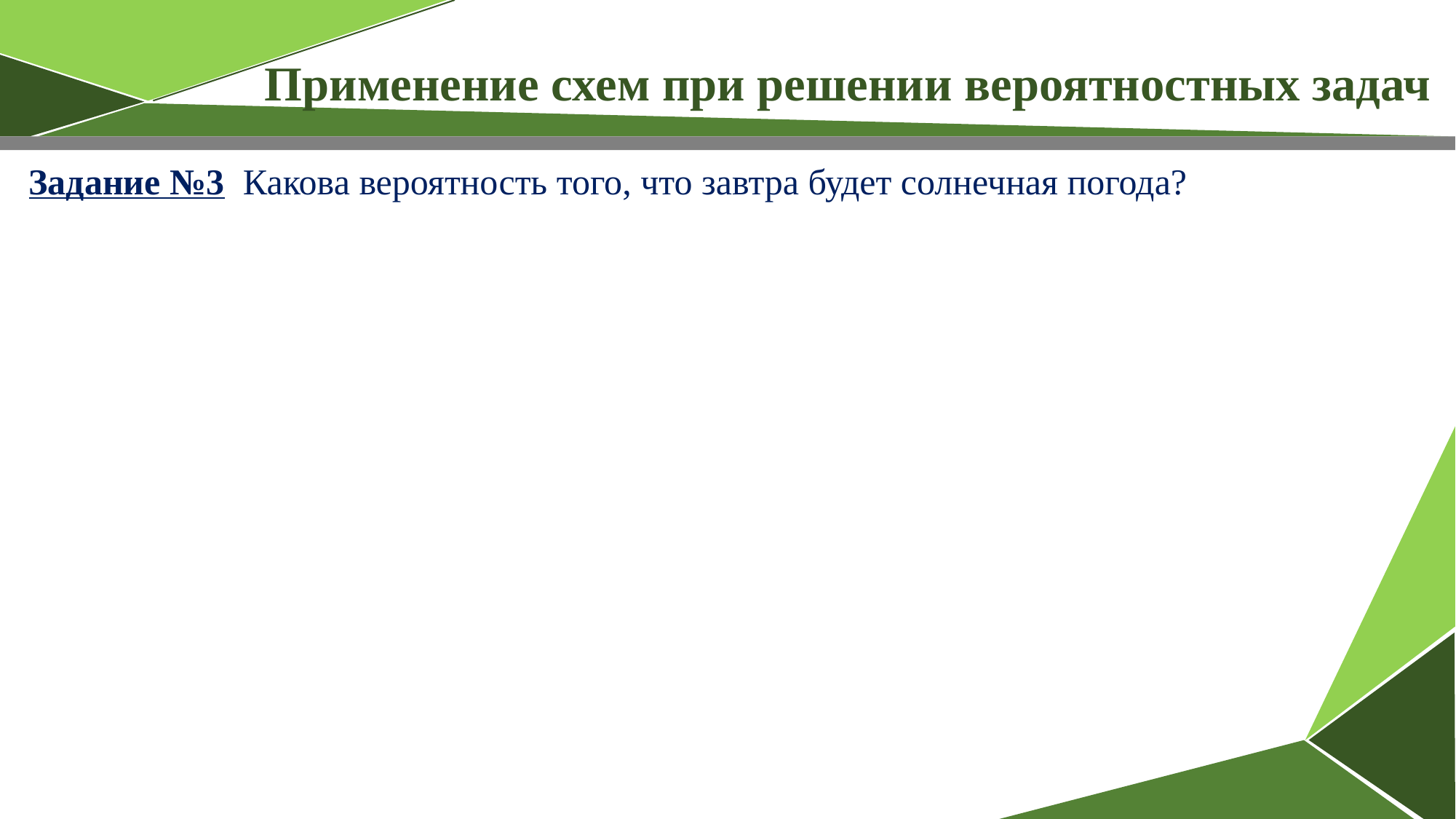

Применение схем при решении вероятностных задач

Задание №3  Какова вероятность того, что завтра будет солнечная погода?